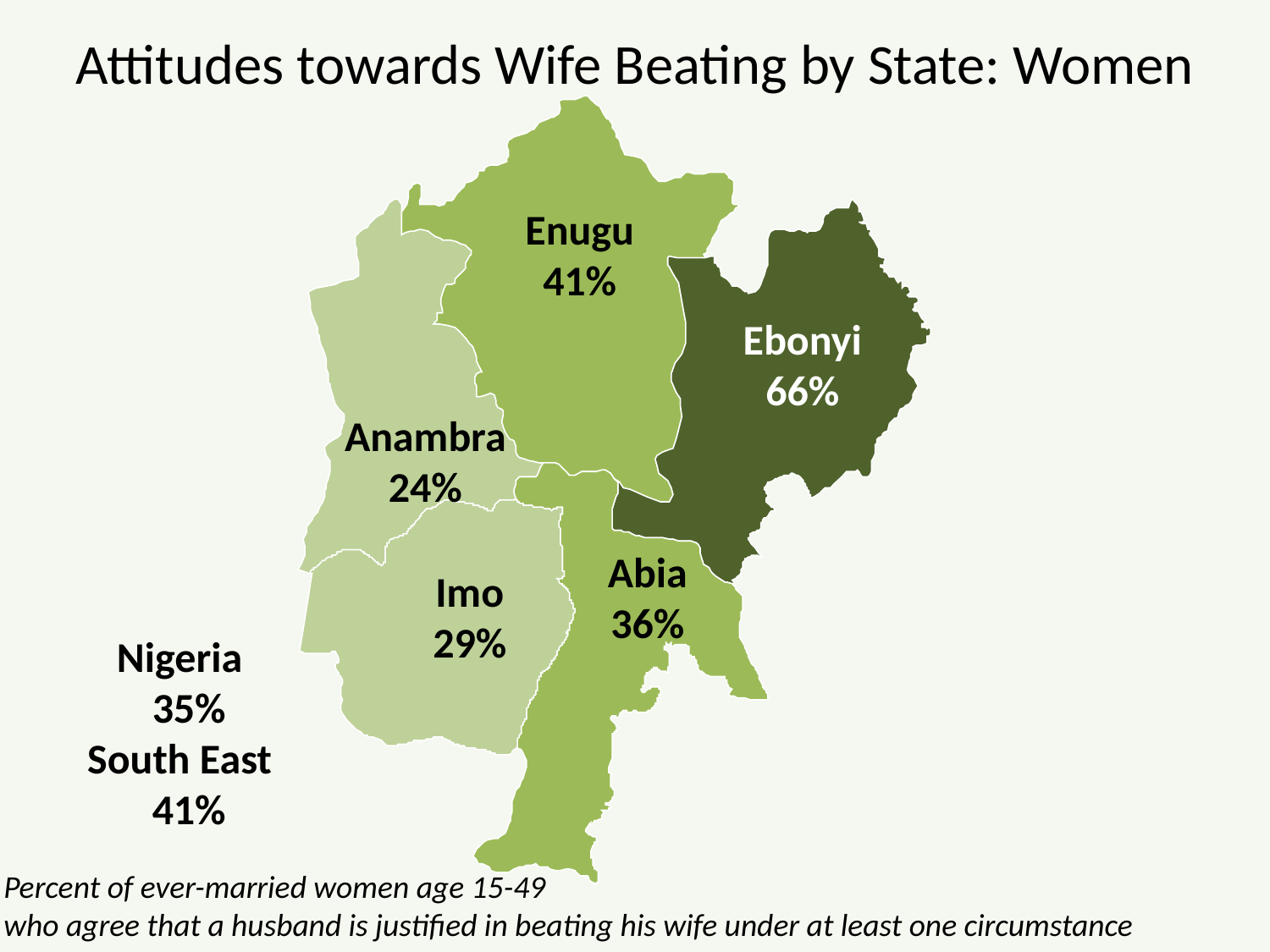

# Attitudes towards Wife Beating by State: Women

Enugu
41%
Ebonyi
66%

Anambra
24%
Abia
36%
Imo
29%
Nigeria
35%
South East
41%
Percent of ever-married women age 15-49
who agree that a husband is justified in beating his wife under at least one circumstance